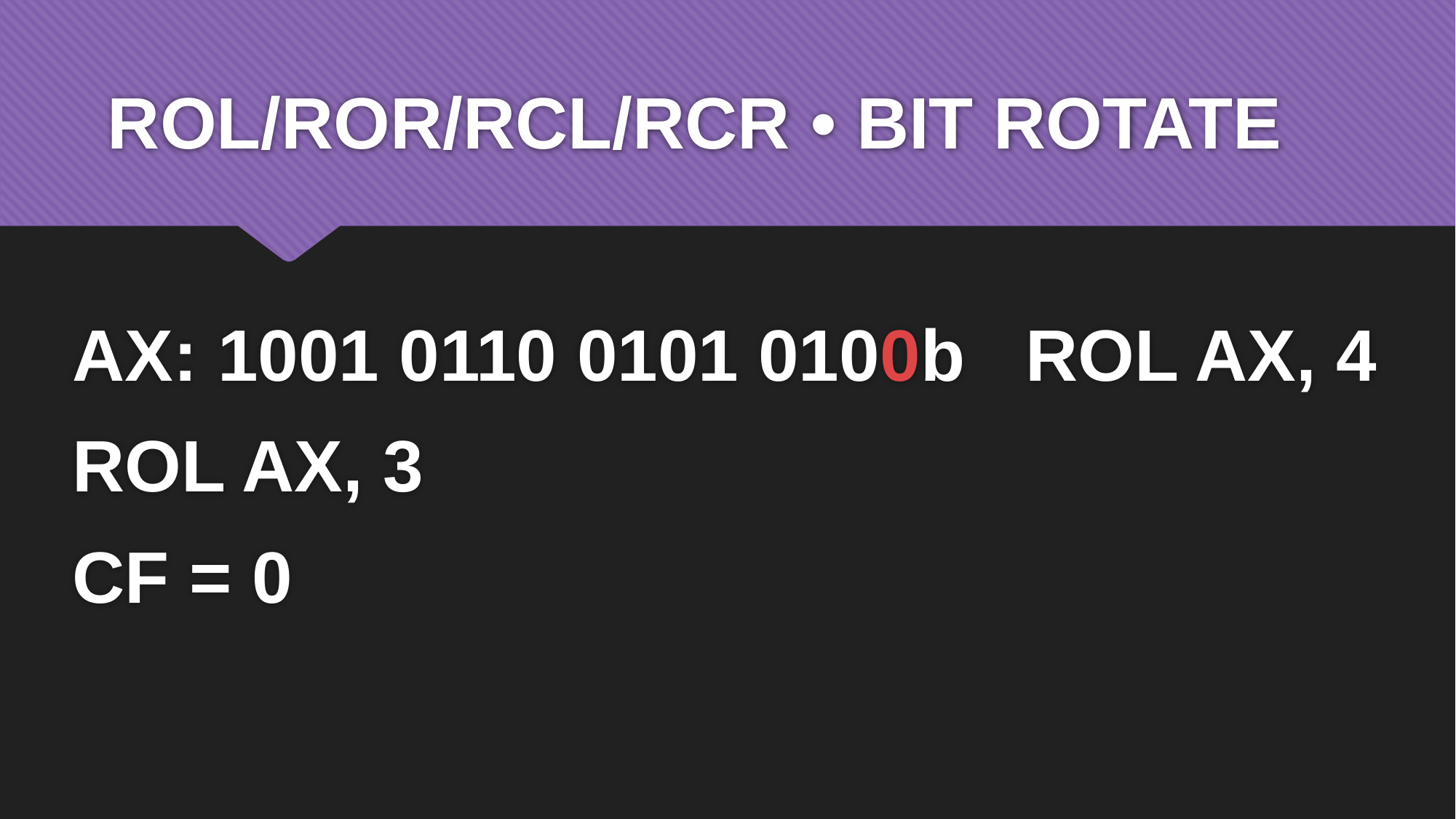

# ROL/ROR/RCL/RCR • BIT ROTATE
AX: 1001 0110 0101 0100b   ROL AX, 4
ROL AX, 3
CF = 0